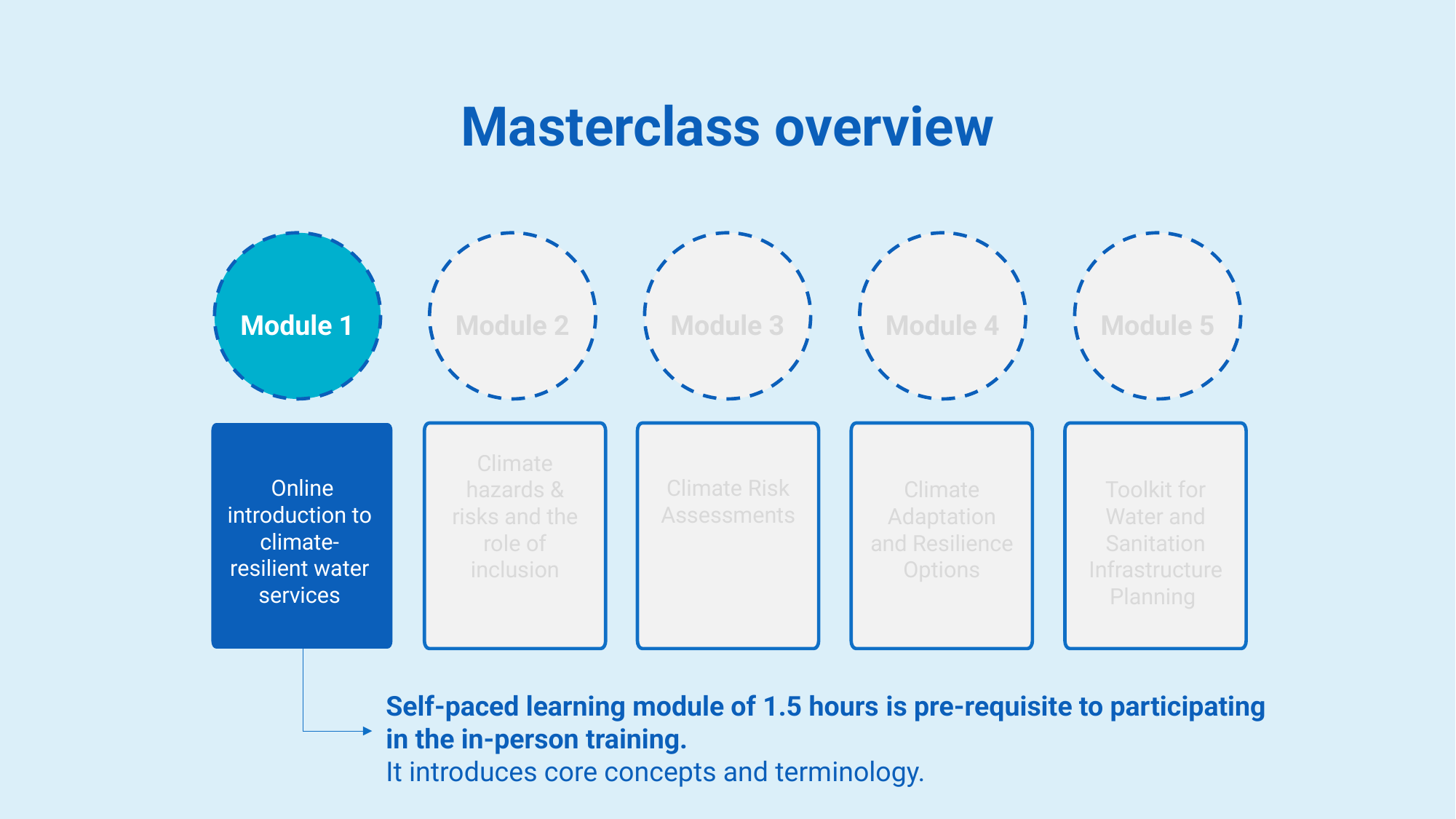

Module 1

Module 2

Module 3

Module 4

Module 5

 Online introduction to climate-resilient water services

Climate Risk Assessments

Climate Adaptation and Resilience Options

Toolkit for Water and Sanitation Infrastructure Planning
Climate hazards & risks and the role of inclusion
Self-paced learning module of 1.5 hours is pre-requisite to participating in the in-person training.
It introduces core concepts and terminology.